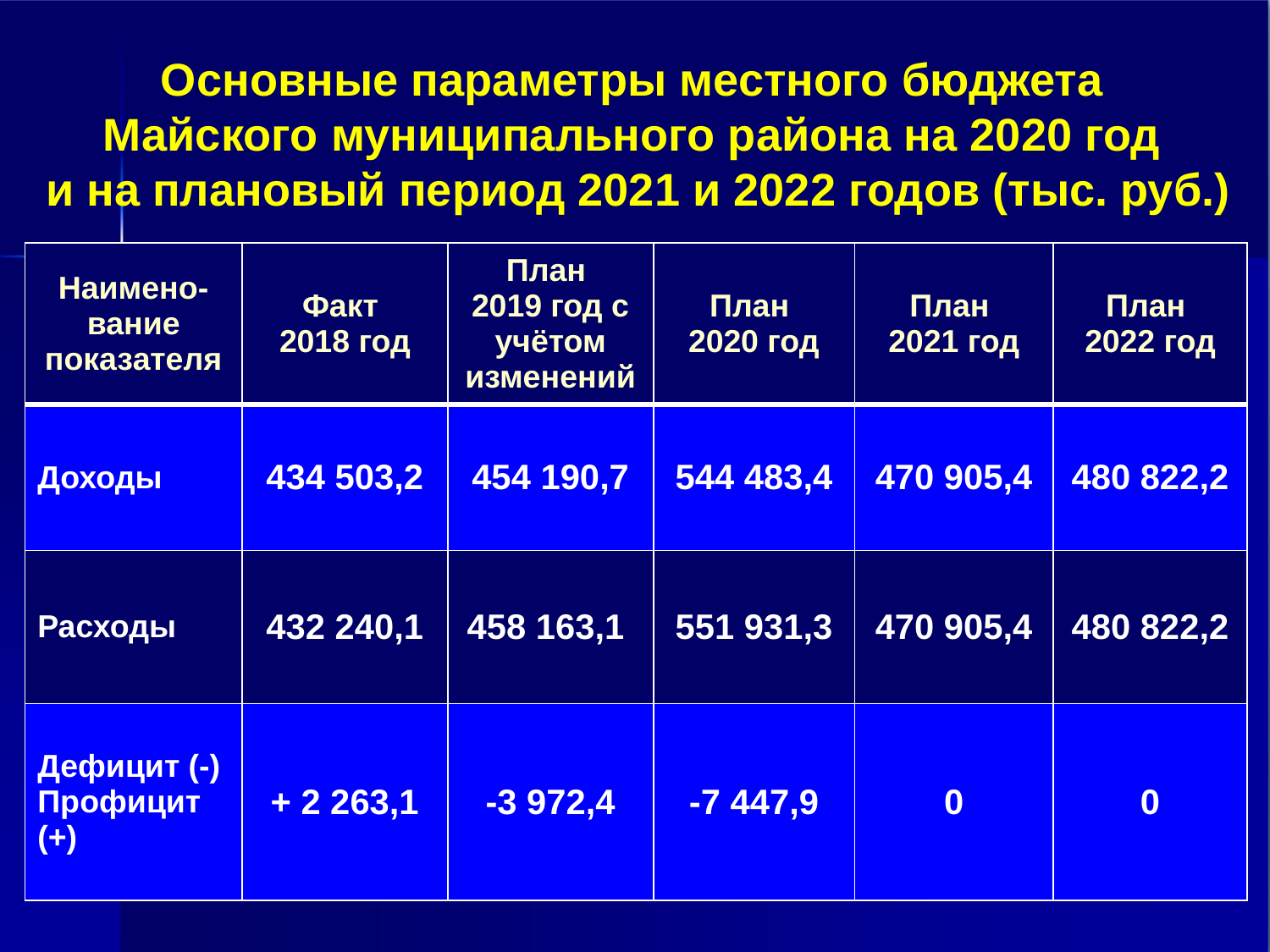

Основные параметры местного бюджета
Майского муниципального района на 2020 год
и на плановый период 2021 и 2022 годов (тыс. руб.)
| Наимено-вание показателя | Факт 2018 год | План 2019 год с учётом изменений | План 2020 год | План 2021 год | План 2022 год |
| --- | --- | --- | --- | --- | --- |
| Доходы | 434 503,2 | 454 190,7 | 544 483,4 | 470 905,4 | 480 822,2 |
| Расходы | 432 240,1 | 458 163,1 | 551 931,3 | 470 905,4 | 480 822,2 |
| Дефицит (-) Профицит (+) | + 2 263,1 | -3 972,4 | -7 447,9 | 0 | 0 |